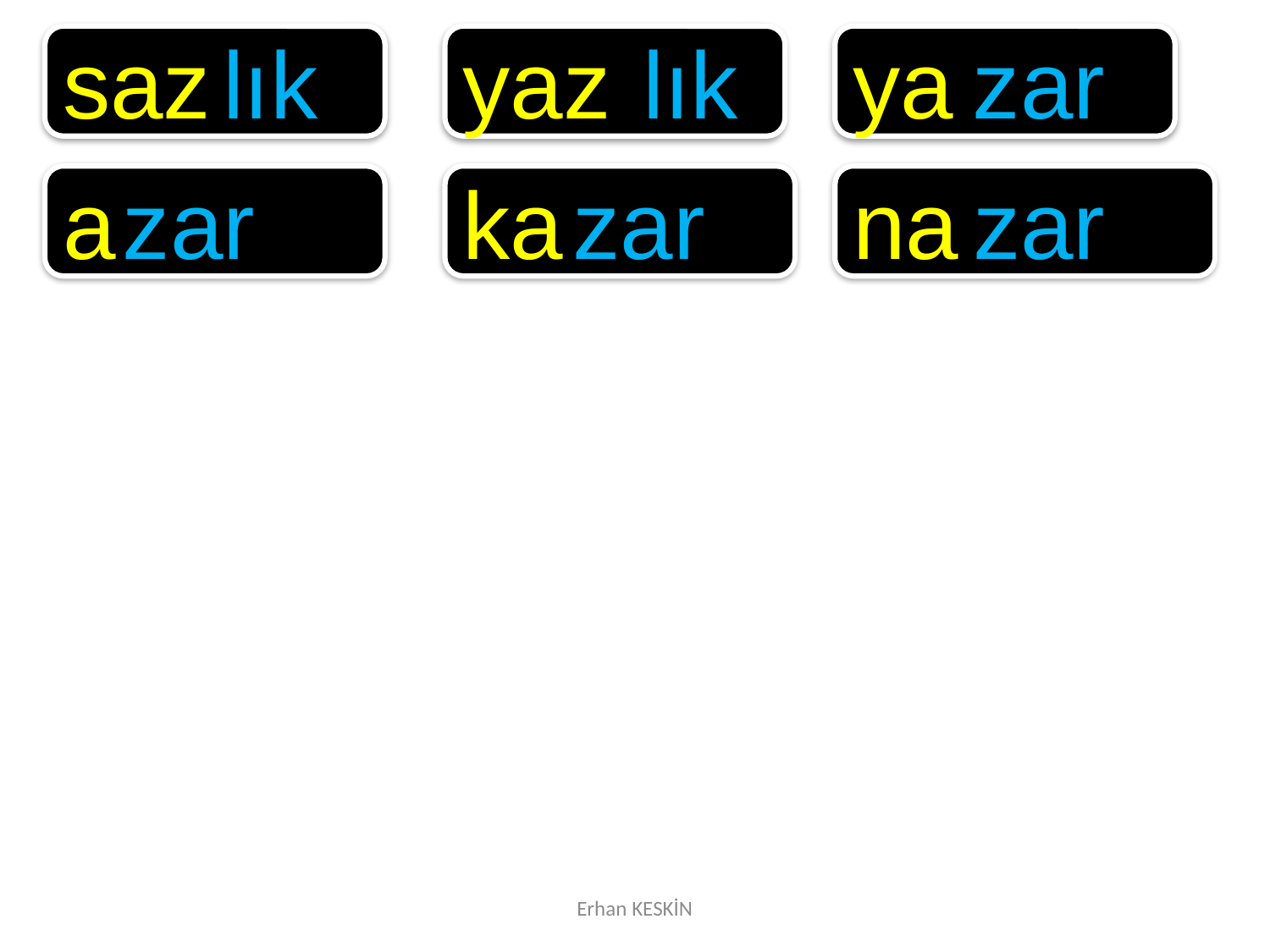

saz
lık
yaz
lık
ya
zar
a
zar
ka
zar
na
zar
Erhan KESKİN